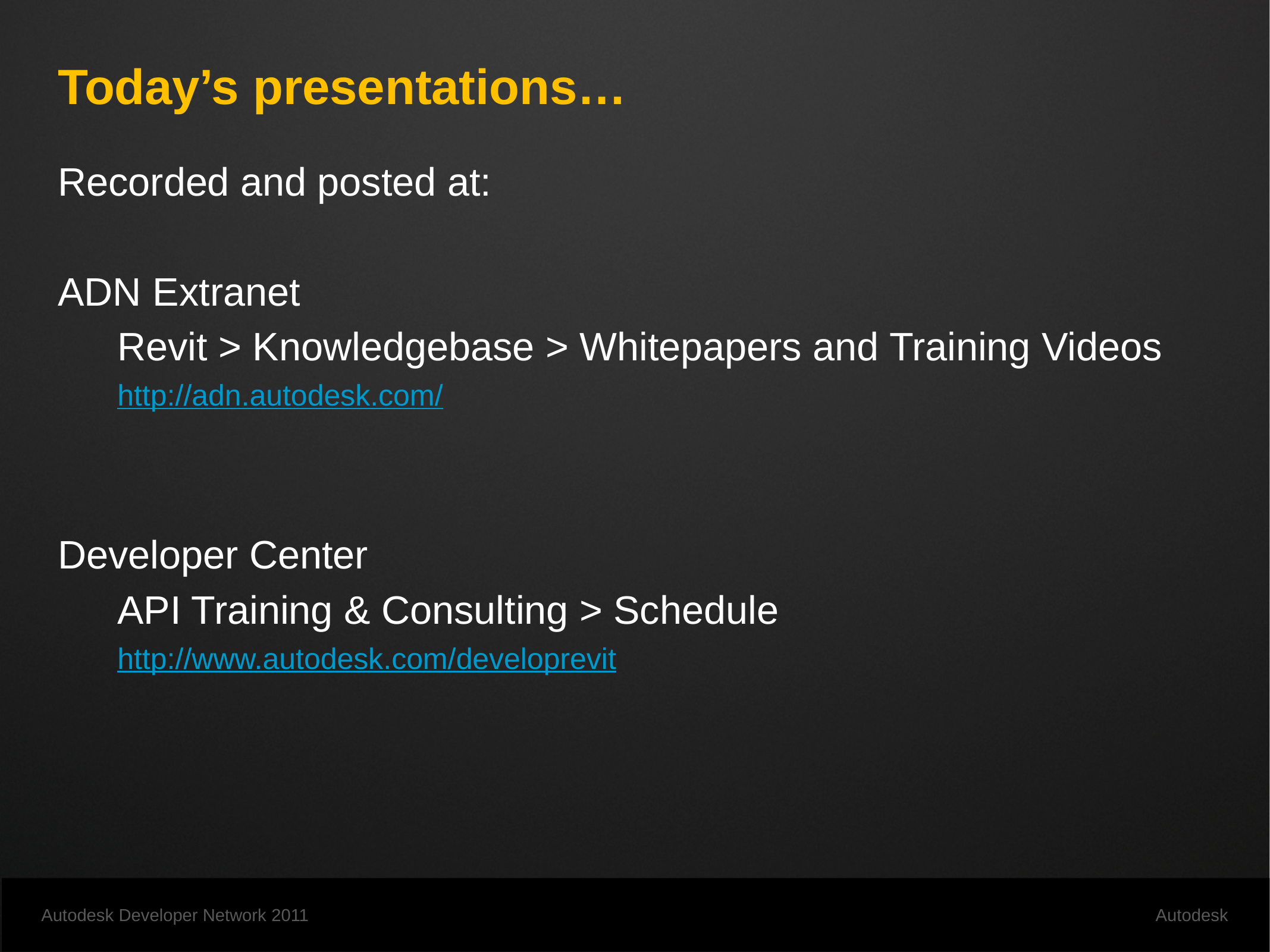

# Today’s presentations…
Recorded and posted at:

ADN Extranet
Revit > Knowledgebase > Whitepapers and Training Videos
http://adn.autodesk.com/

Developer Center
	API Training & Consulting > Schedule
	http://www.autodesk.com/developrevit